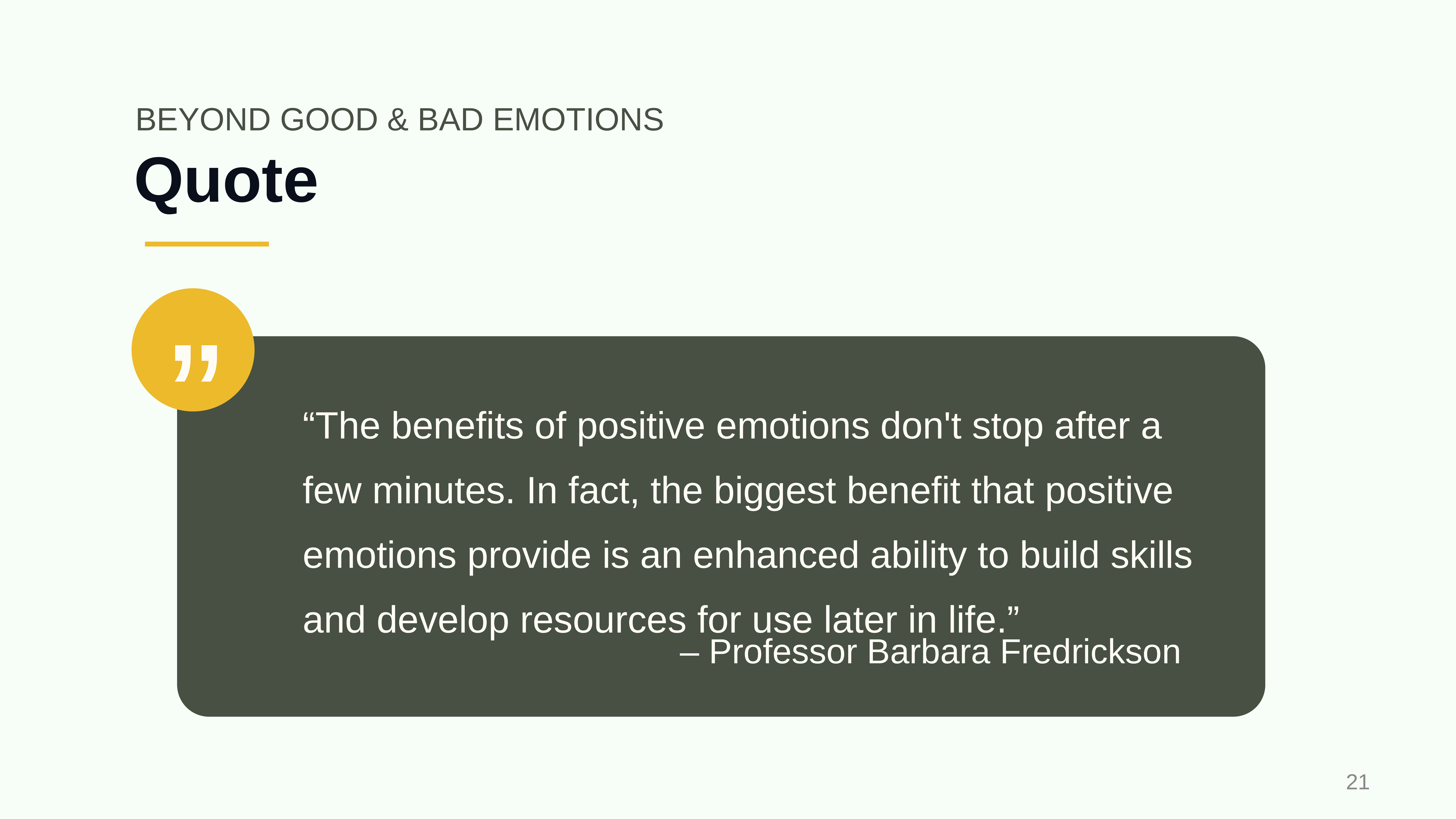

BEYOND GOOD & BAD EMOTIONS
# Quote

”

“The benefits of positive emotions don't stop after a few minutes. In fact, the biggest benefit that positive emotions provide is an enhanced ability to build skills and develop resources for use later in life.”
– Professor Barbara Fredrickson
21